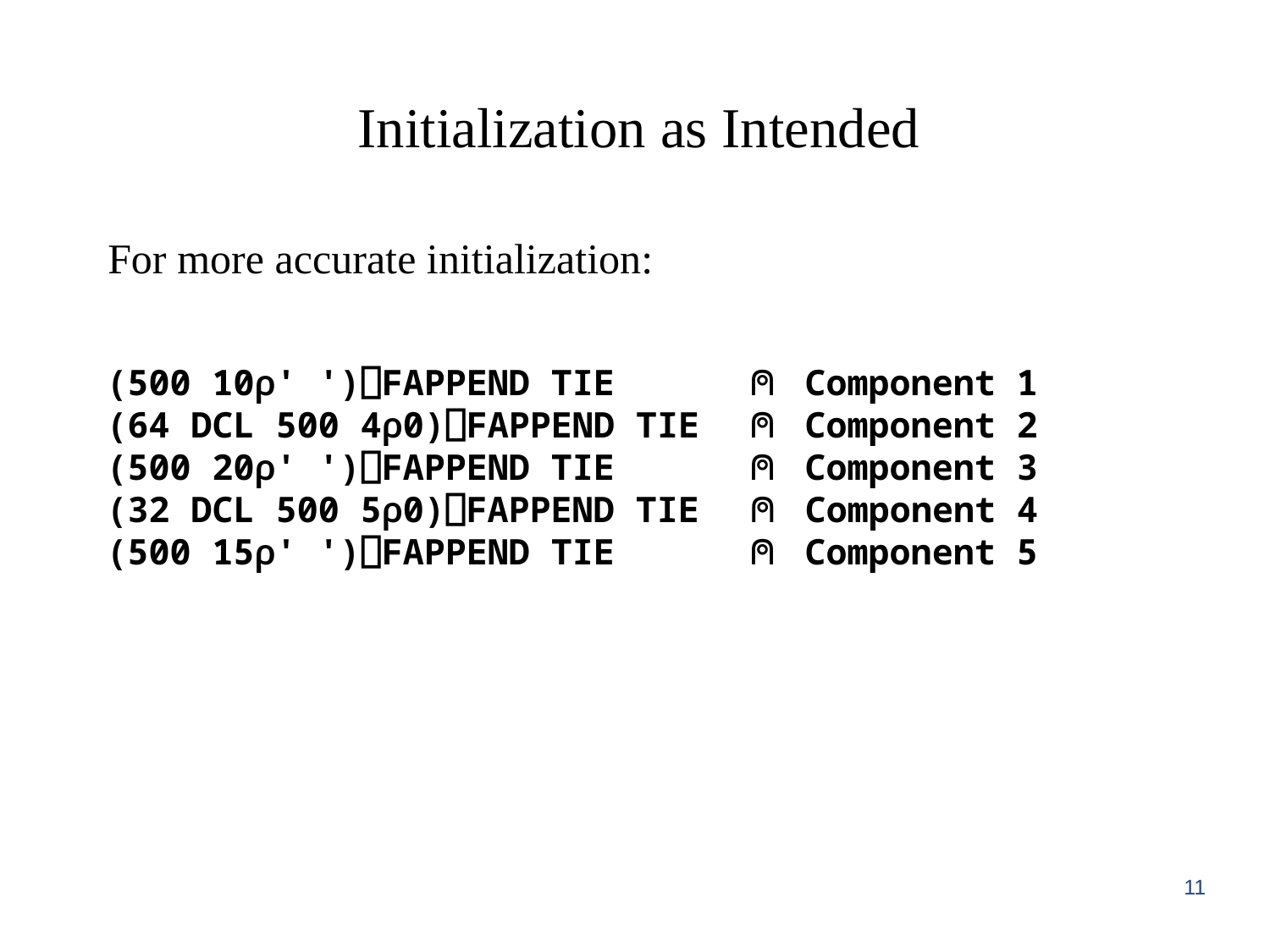

Initialization as Intended
For more accurate initialization:
(500 10⍴' ')⎕FAPPEND TIE   	⍝ Component 1
(64 DCL 500 4⍴0)⎕FAPPEND TIE	⍝ Component 2
(500 20⍴' ')⎕FAPPEND TIE   	⍝ Component 3
(32 DCL 500 5⍴0)⎕FAPPEND TIE  ⍝ Component 4
(500 15⍴' ')⎕FAPPEND TIE   	⍝ Component 5

11